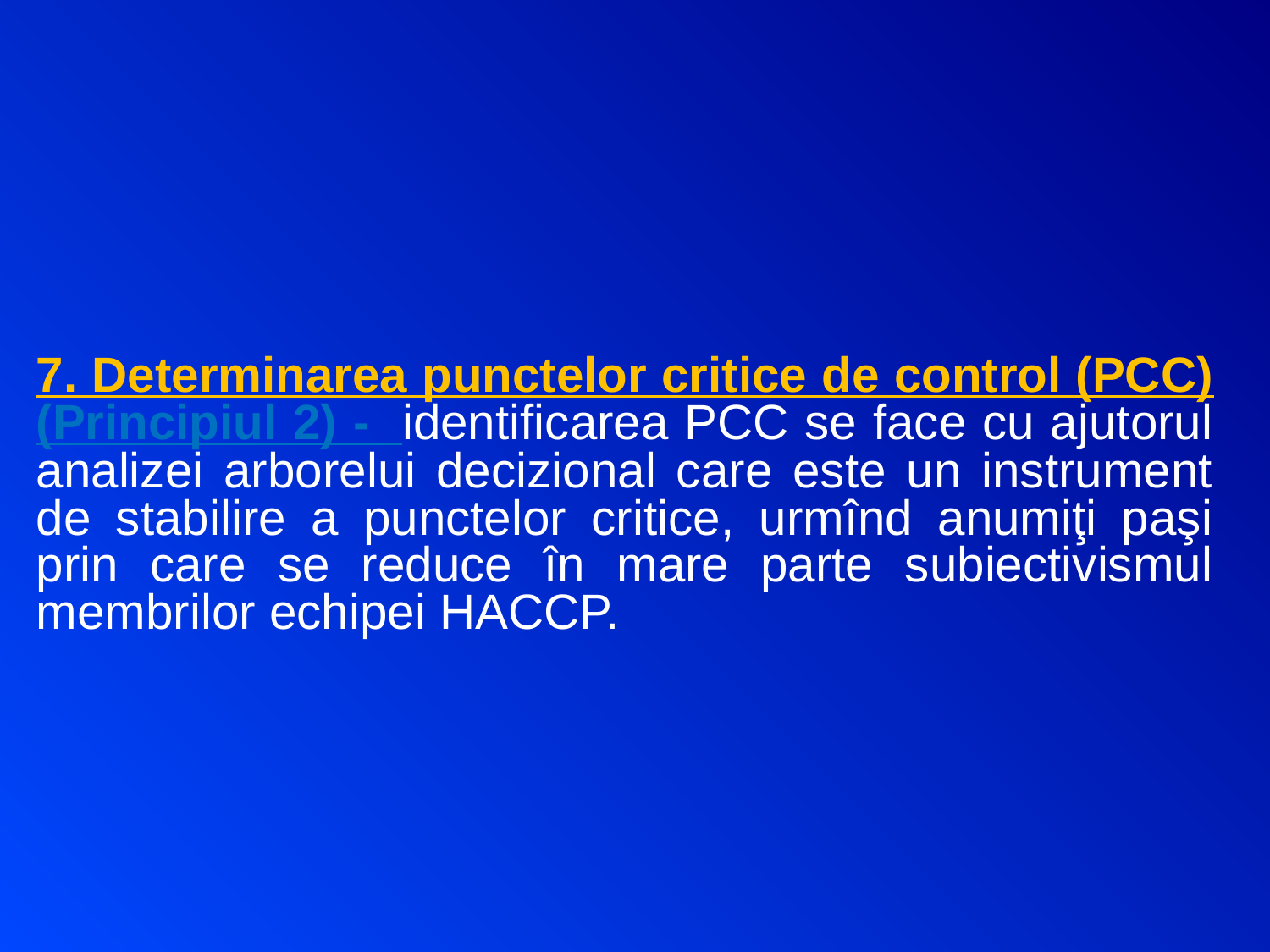

7. Determinarea punctelor critice de control (PCC) (Principiul 2) -  identificarea PCC se face cu ajutorul analizei arborelui decizional care este un instrument de stabilire a punctelor critice, urmînd anumiţi paşi prin care se reduce în mare parte subiectivismul membrilor echipei HACCP.